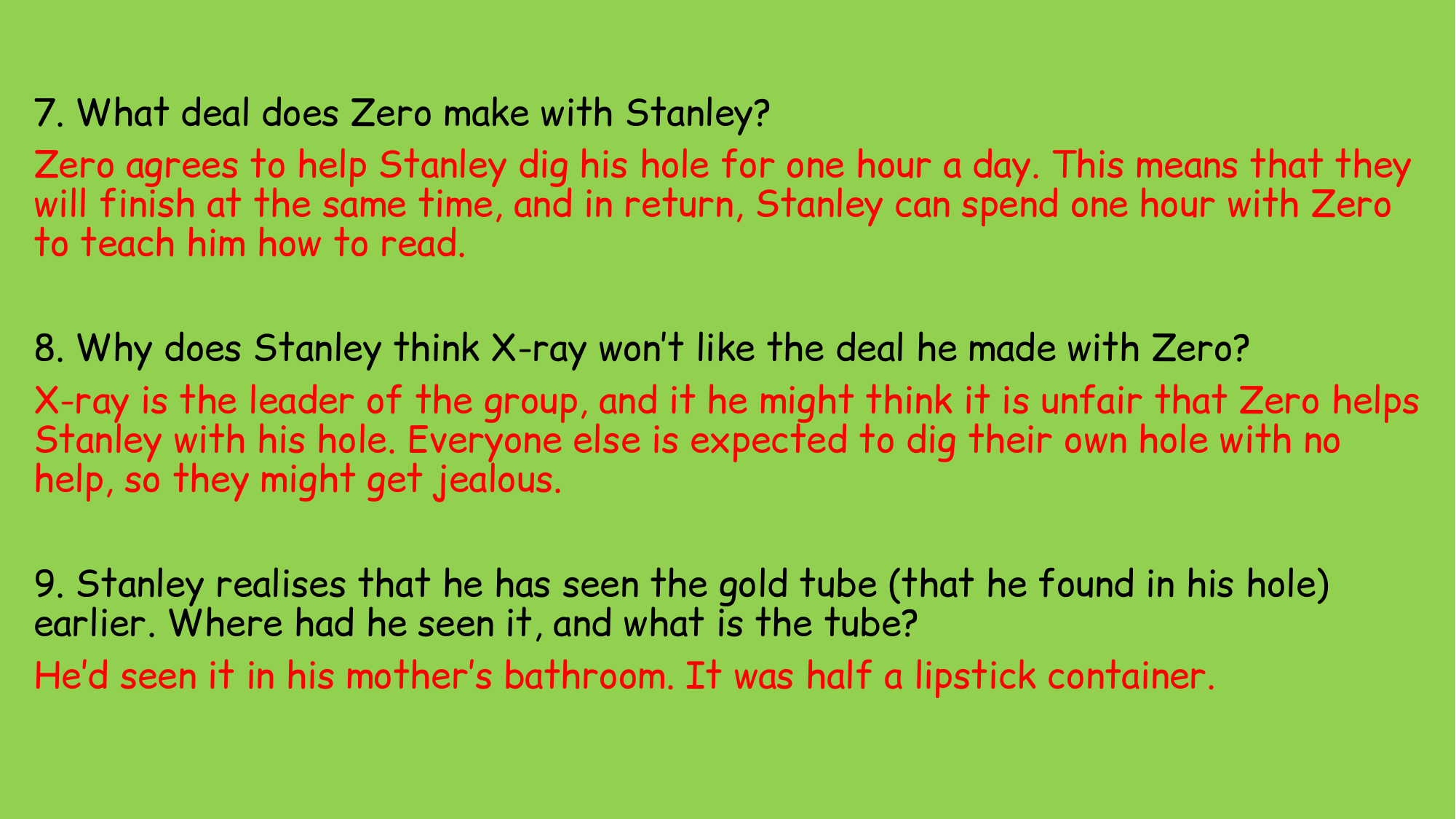

7. What deal does Zero make with Stanley?
Zero agrees to help Stanley dig his hole for one hour a day. This means that they will finish at the same time, and in return, Stanley can spend one hour with Zero to teach him how to read.

8. Why does Stanley think X-ray won’t like the deal he made with Zero?
X-ray is the leader of the group, and it he might think it is unfair that Zero helps Stanley with his hole. Everyone else is expected to dig their own hole with no help, so they might get jealous.

9. Stanley realises that he has seen the gold tube (that he found in his hole) earlier. Where had he seen it, and what is the tube?
He’d seen it in his mother’s bathroom. It was half a lipstick container.